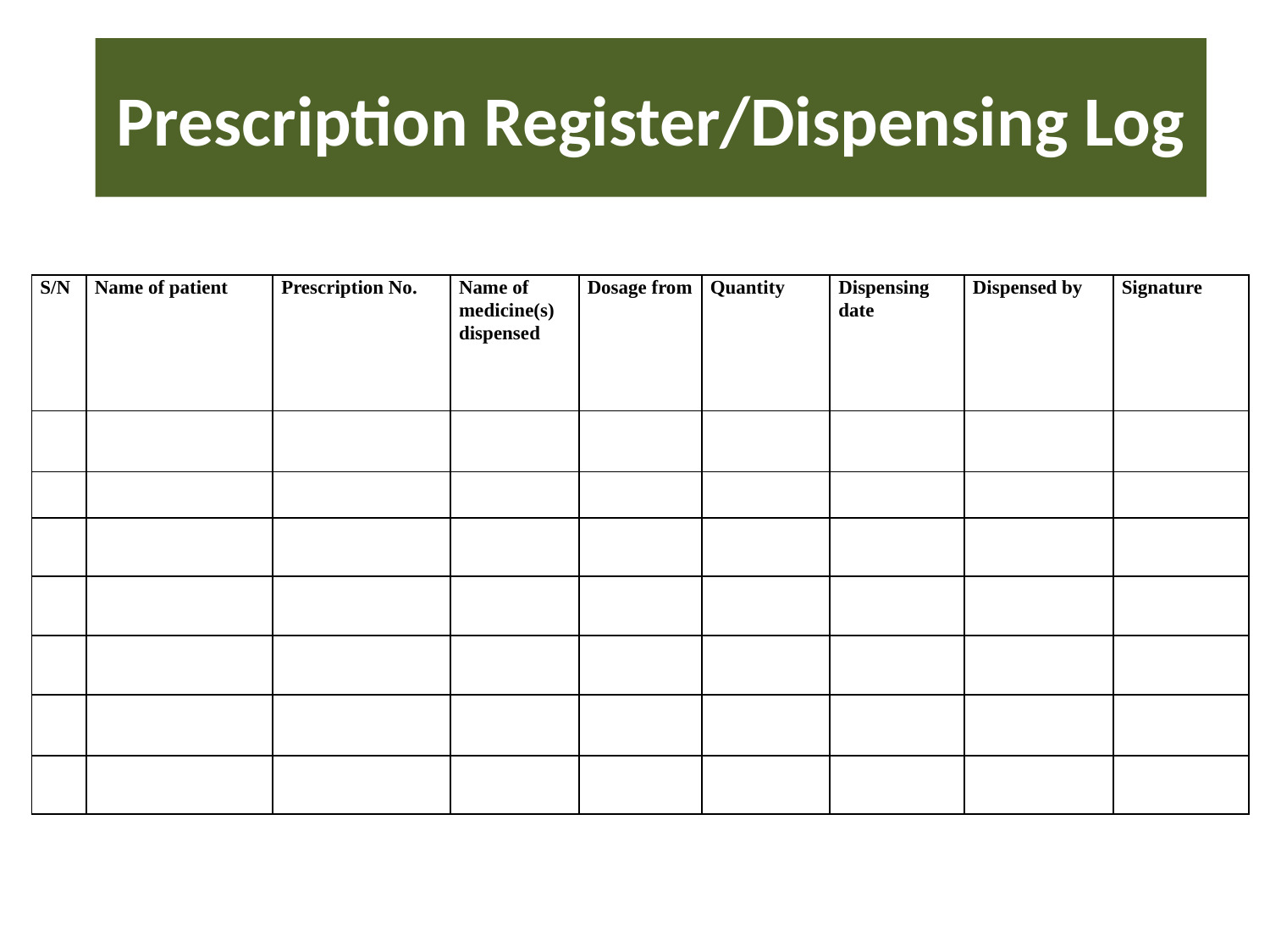

# Prescription Register/Dispensing Log
| S/N | Name of patient | Prescription No. | Name of medicine(s) dispensed | Dosage from | Quantity | Dispensing date | Dispensed by | Signature |
| --- | --- | --- | --- | --- | --- | --- | --- | --- |
|  |  |  |  |  |  |  |  |  |
|  |  |  |  |  |  |  |  |  |
|  |  |  |  |  |  |  |  |  |
|  |  |  |  |  |  |  |  |  |
|  |  |  |  |  |  |  |  |  |
|  |  |  |  |  |  |  |  |  |
|  |  |  |  |  |  |  |  |  |